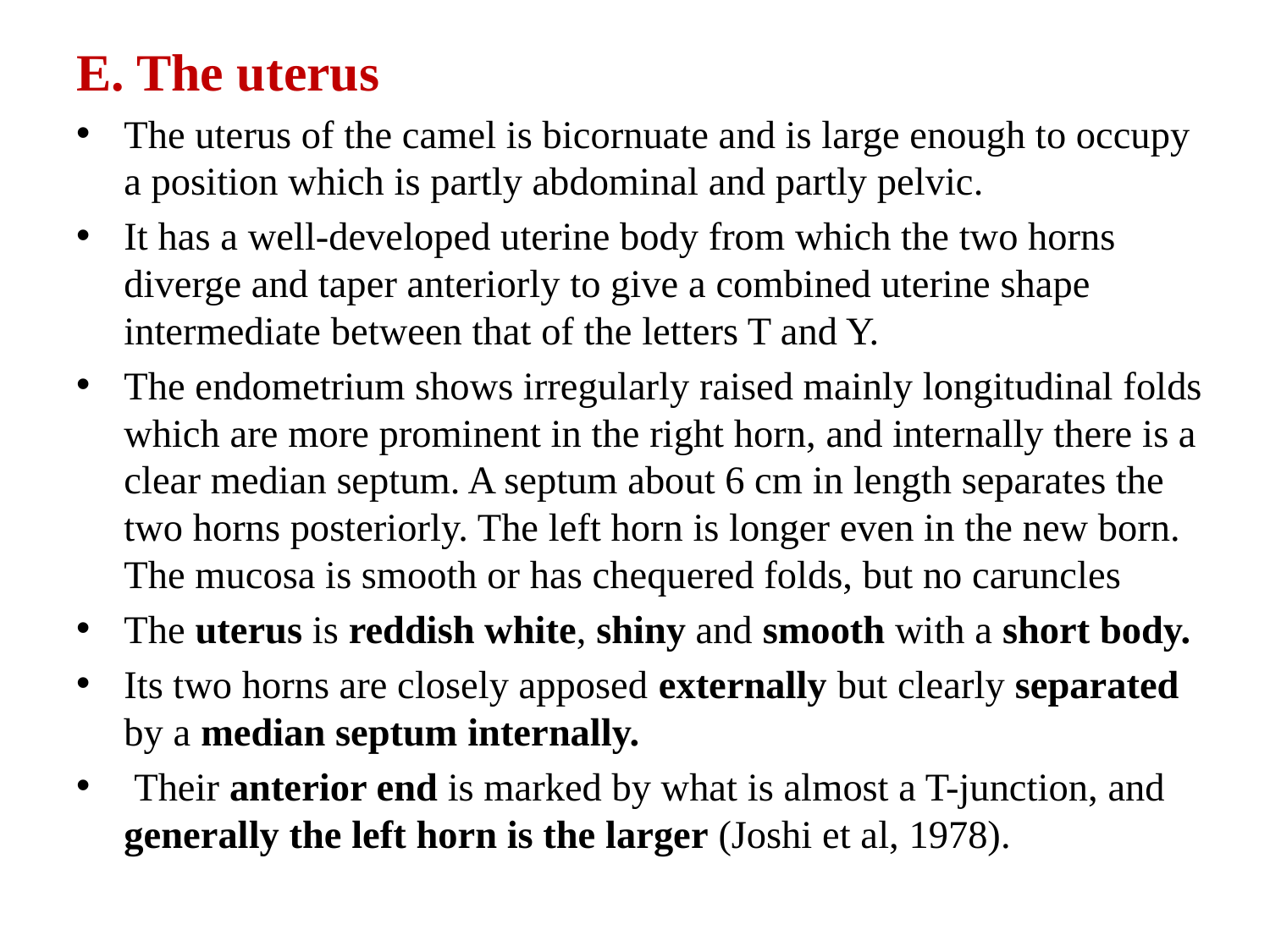

E. The uterus
The uterus of the camel is bicornuate and is large enough to occupy a position which is partly abdominal and partly pelvic.
It has a well-developed uterine body from which the two horns diverge and taper anteriorly to give a combined uterine shape intermediate between that of the letters T and Y.
The endometrium shows irregularly raised mainly longitudinal folds which are more prominent in the right horn, and internally there is a clear median septum. A septum about 6 cm in length separates the two horns posteriorly. The left horn is longer even in the new born. The mucosa is smooth or has chequered folds, but no caruncles
The uterus is reddish white, shiny and smooth with a short body.
Its two horns are closely apposed externally but clearly separated by a median septum internally.
 Their anterior end is marked by what is almost a T-junction, and generally the left horn is the larger (Joshi et al, 1978).